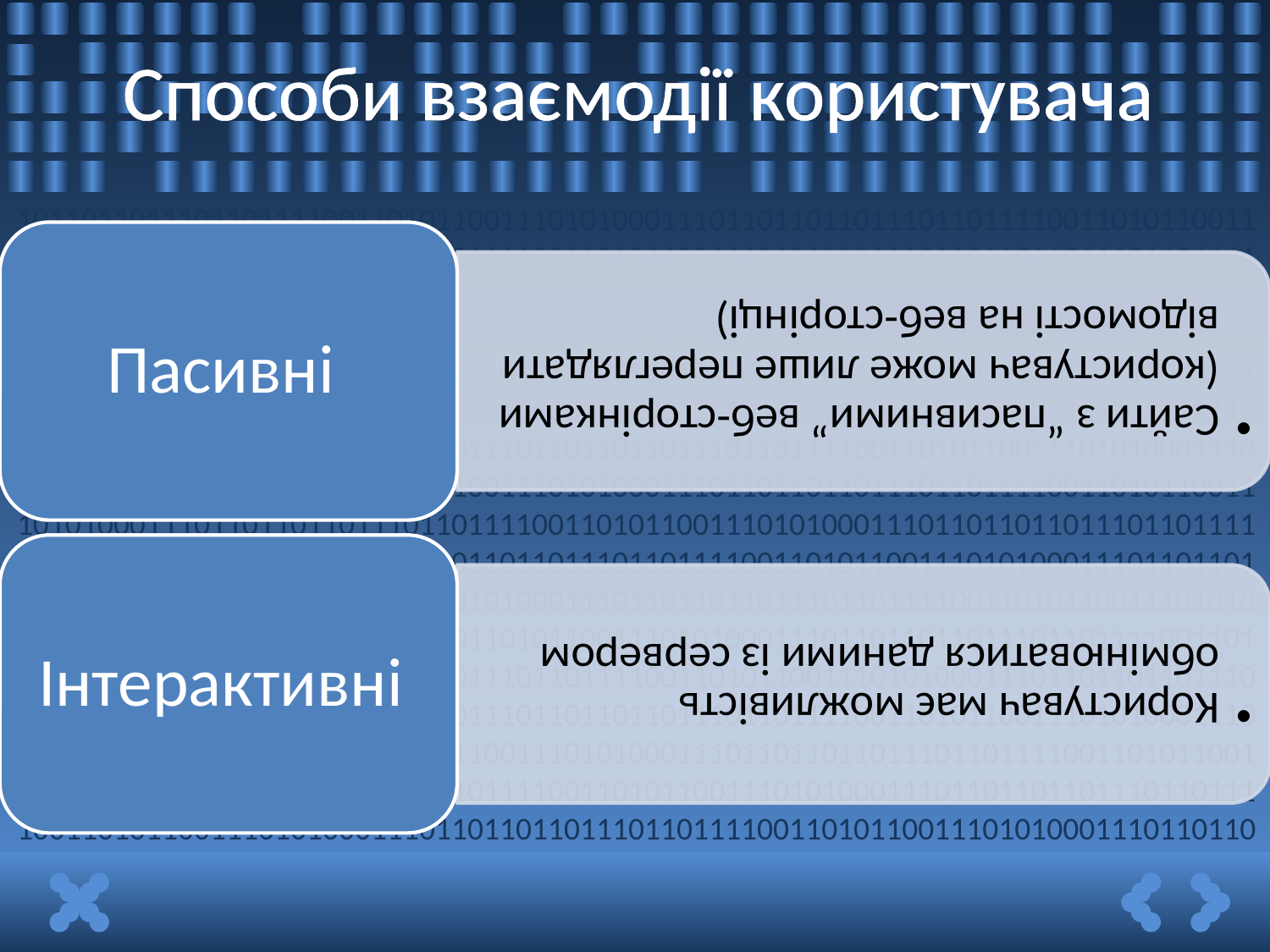

# Способи взаємодії користувача
Сайти з “пасивними” веб-сторінками (користувач може лише переглядати відомості на веб-сторінці)
Пасивні
Користувач має можливість обмінюватися даними із сервером
Інтерактивні